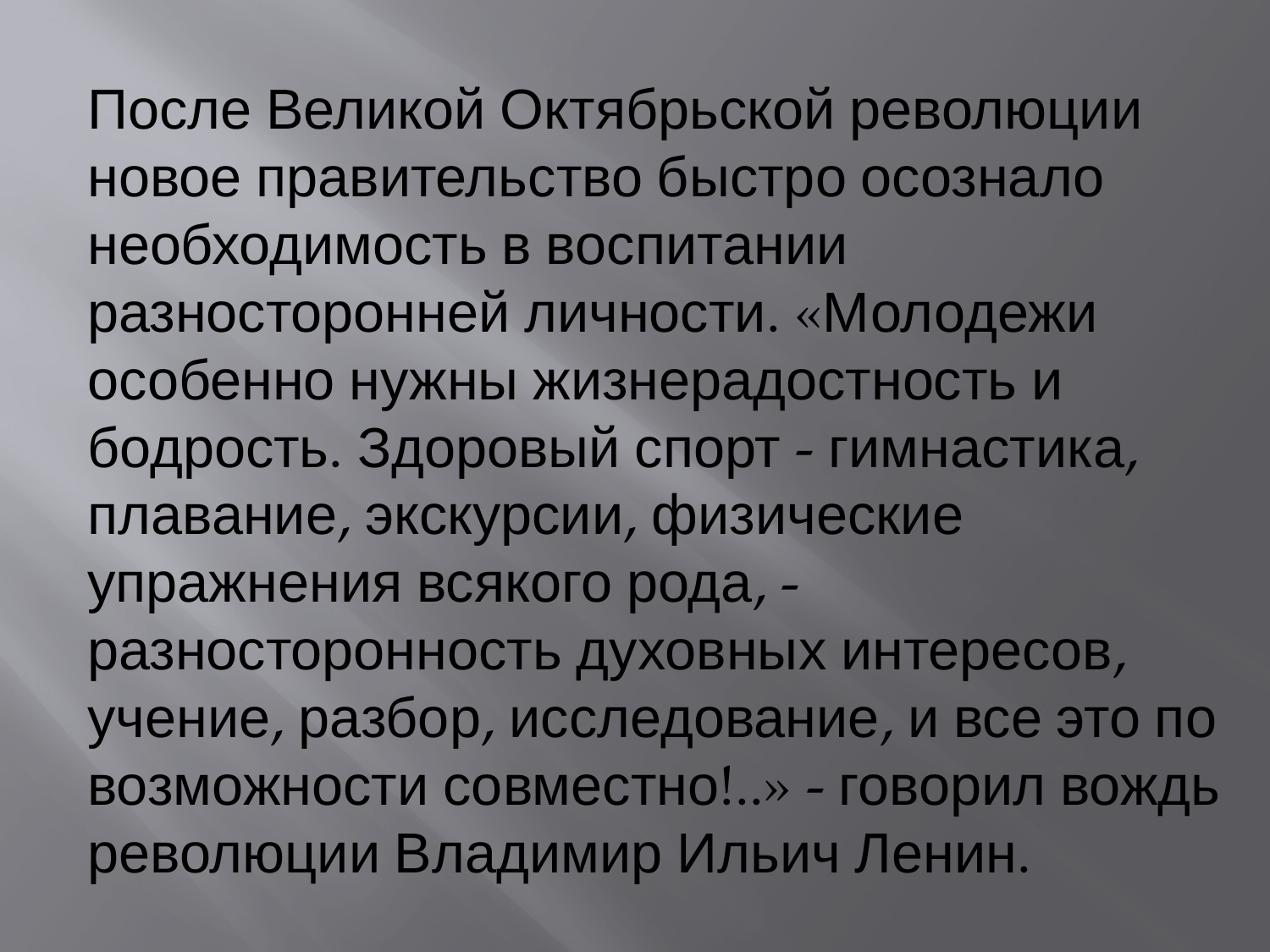

После Великой Октябрьской революции новое правительство быстро осознало необходимость в воспитании разносторонней личности. «Молодежи особенно нужны жизнерадостность и бодрость. Здоровый спорт - гимнастика, плавание, экскурсии, физические упражнения всякого рода, - разносторонность духовных интересов, учение, разбор, исследование, и все это по возможности совместно!..» - говорил вождь революции Владимир Ильич Ленин.